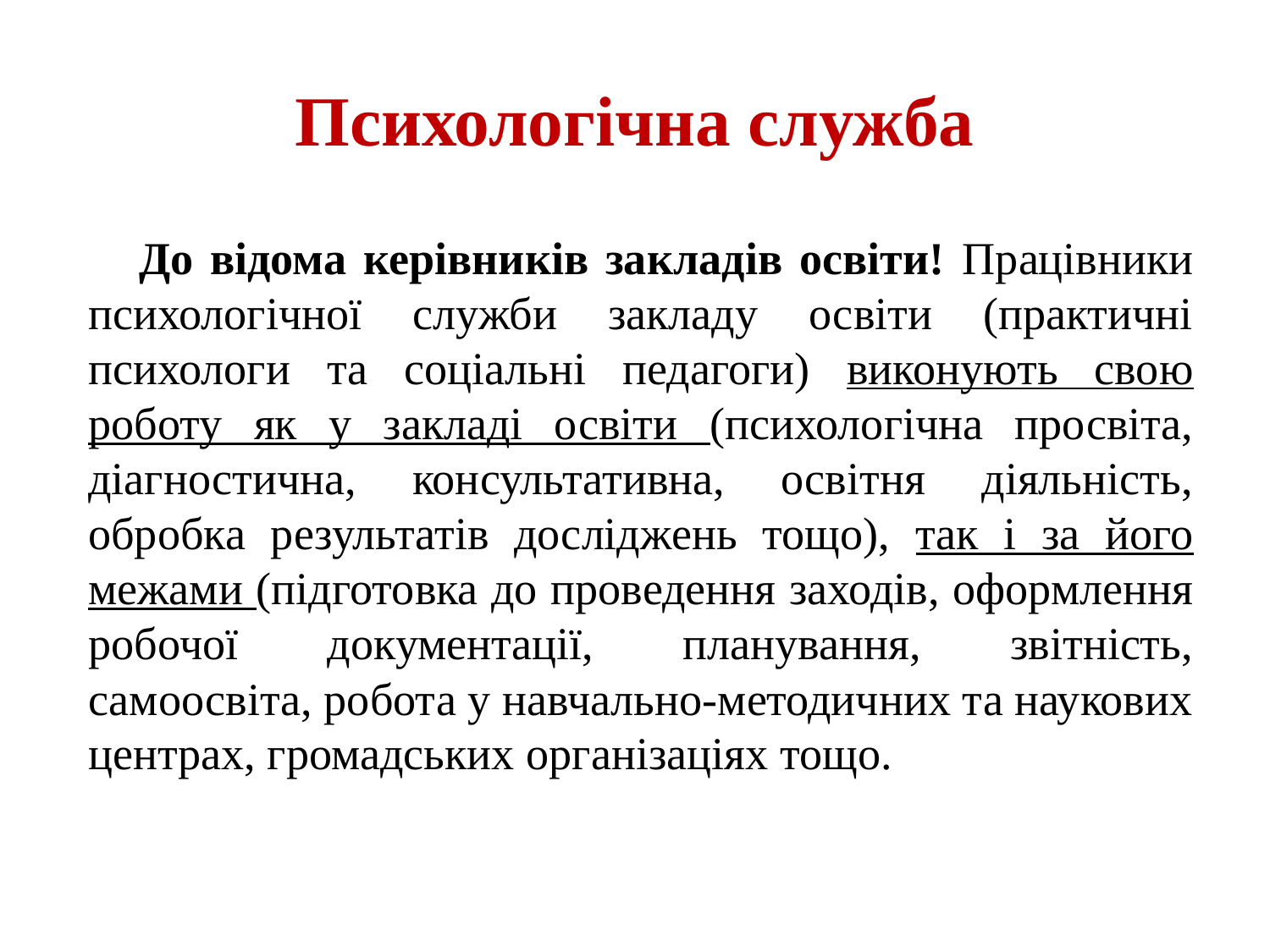

# Психологічна служба
До відома керівників закладів освіти! Працівники психологічної служби закладу освіти (практичні психологи та соціальні педагоги) виконують свою роботу як у закладі освіти (психологічна просвіта, діагностична, консультативна, освітня діяльність, обробка результатів досліджень тощо), так і за його межами (підготовка до проведення заходів, оформлення робочої документації, планування, звітність, самоосвіта, робота у навчально-методичних та наукових центрах, громадських організаціях тощо.